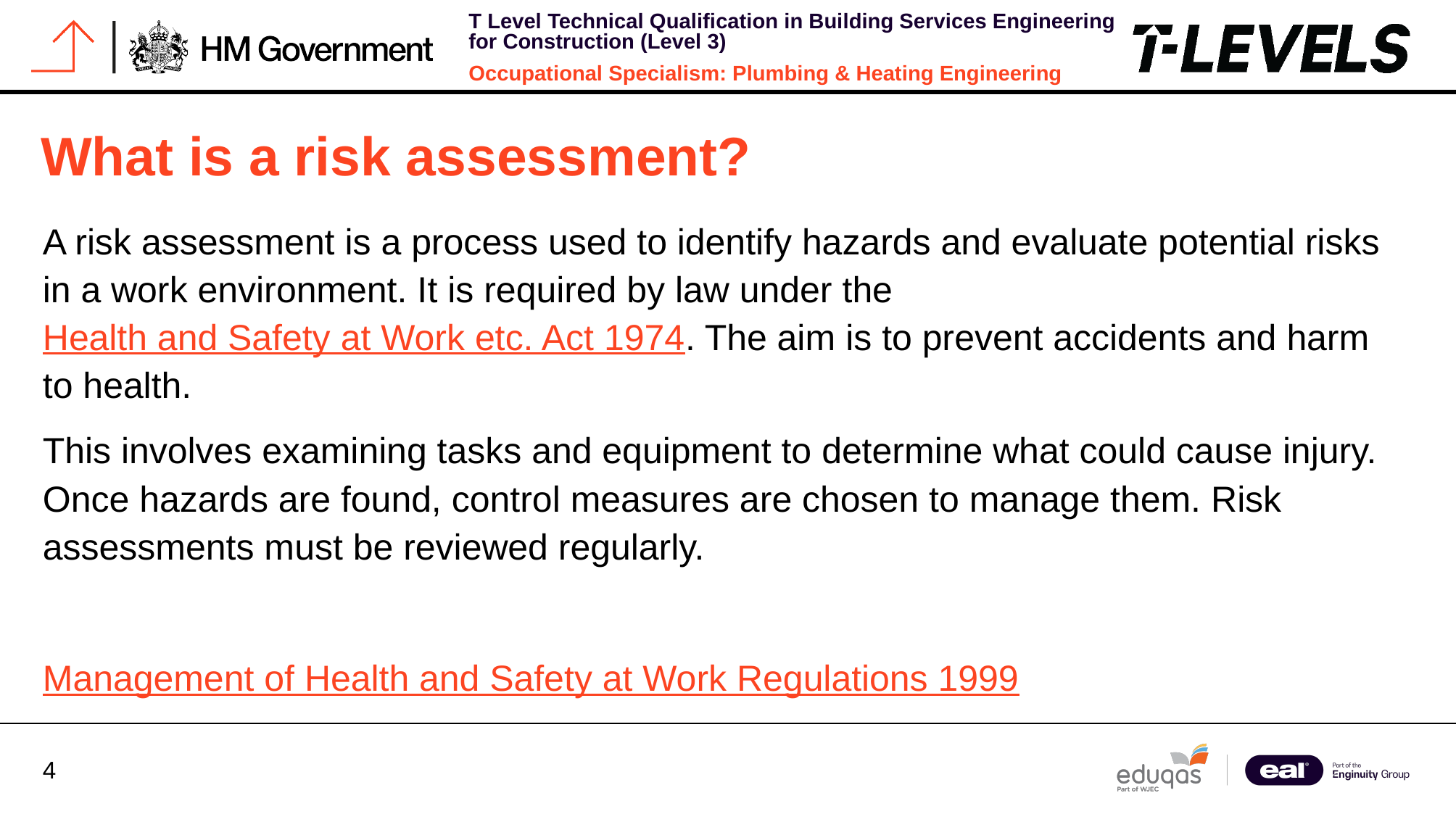

# What is a risk assessment?
A risk assessment is a process used to identify hazards and evaluate potential risks in a work environment. It is required by law under the Health and Safety at Work etc. Act 1974. The aim is to prevent accidents and harm to health.
This involves examining tasks and equipment to determine what could cause injury. Once hazards are found, control measures are chosen to manage them. Risk assessments must be reviewed regularly.

Management of Health and Safety at Work Regulations 1999